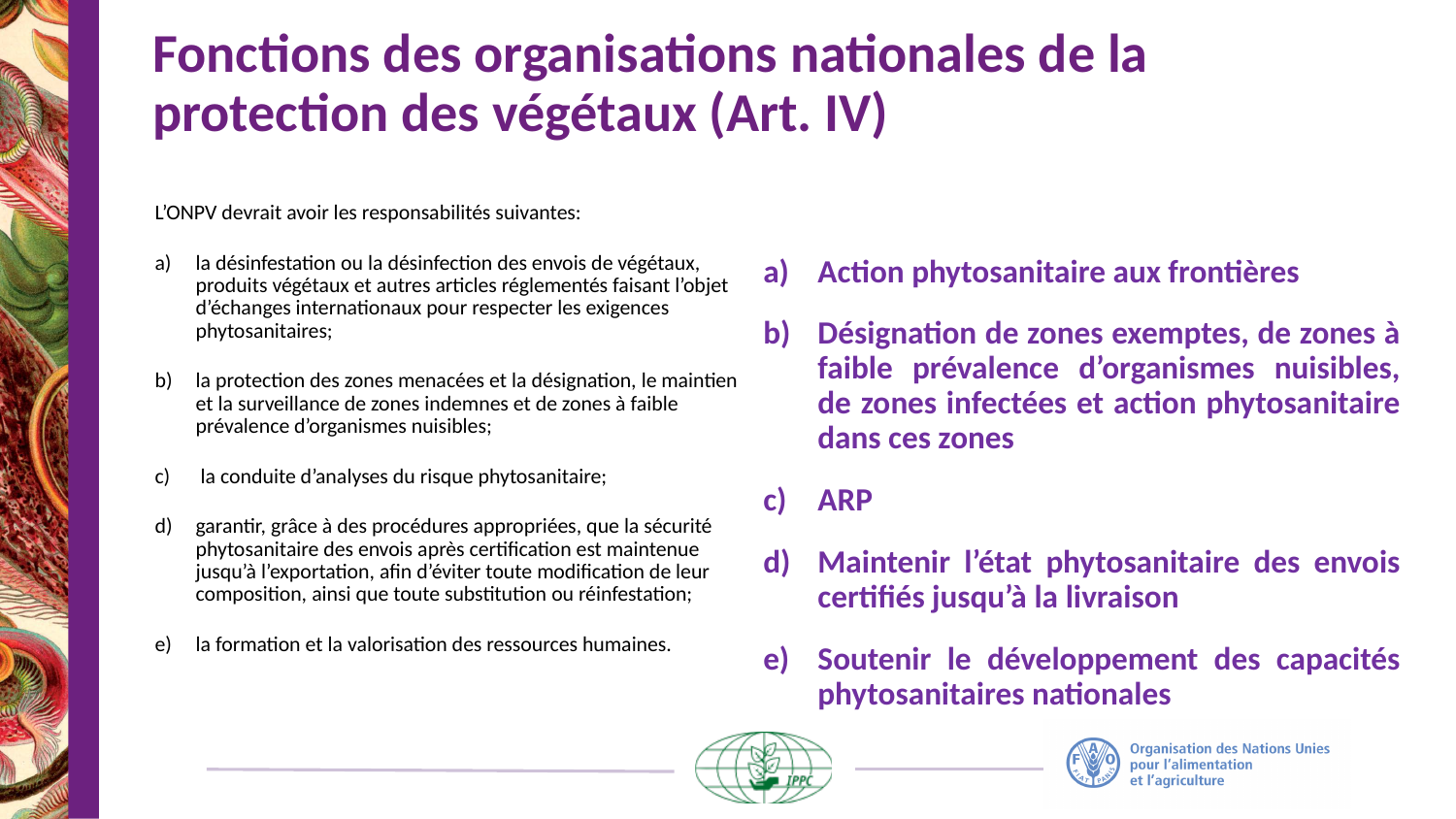

# Fonctions des organisations nationales de la protection des végétaux (Art. IV)

Action phytosanitaire aux frontières
Désignation de zones exemptes, de zones à faible prévalence d’organismes nuisibles, de zones infectées et action phytosanitaire dans ces zones
ARP
Maintenir l’état phytosanitaire des envois certifiés jusqu’à la livraison
Soutenir le développement des capacités phytosanitaires nationales

L’ONPV devrait avoir les responsabilités suivantes:
la désinfestation ou la désinfection des envois de végétaux, produits végétaux et autres articles réglementés faisant l’objet d’échanges internationaux pour respecter les exigences phytosanitaires;
la protection des zones menacées et la désignation, le maintien et la surveillance de zones indemnes et de zones à faible prévalence d’organismes nuisibles;
 la conduite d’analyses du risque phytosanitaire;
garantir, grâce à des procédures appropriées, que la sécurité phytosanitaire des envois après certification est maintenue jusqu’à l’exportation, afin d’éviter toute modification de leur composition, ainsi que toute substitution ou réinfestation;
la formation et la valorisation des ressources humaines.